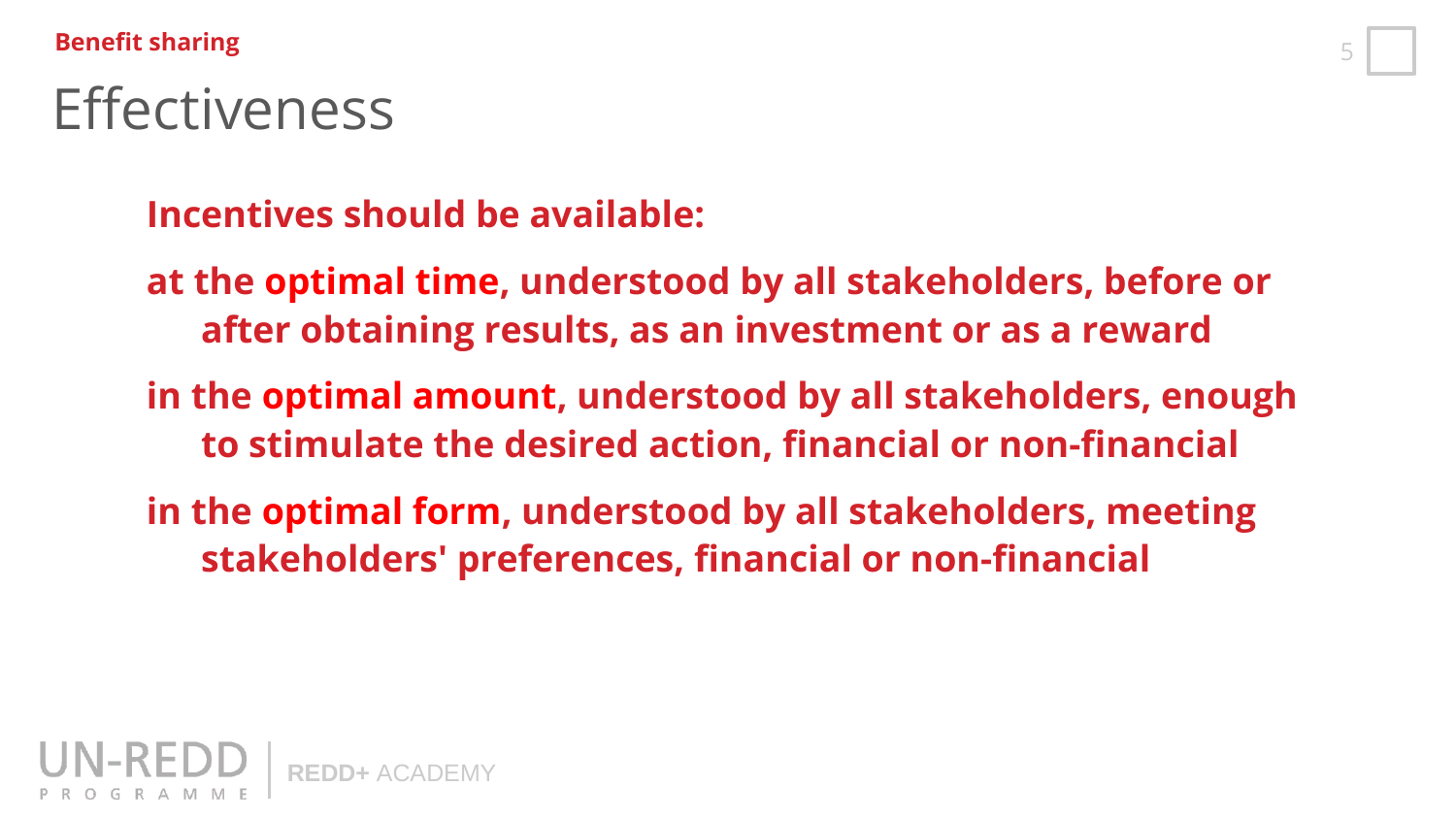

Benefit sharing
Effectiveness
Incentives should be available:
at the optimal time, understood by all stakeholders, before or after obtaining results, as an investment or as a reward
in the optimal amount, understood by all stakeholders, enough to stimulate the desired action, financial or non-financial
in the optimal form, understood by all stakeholders, meeting stakeholders' preferences, financial or non-financial